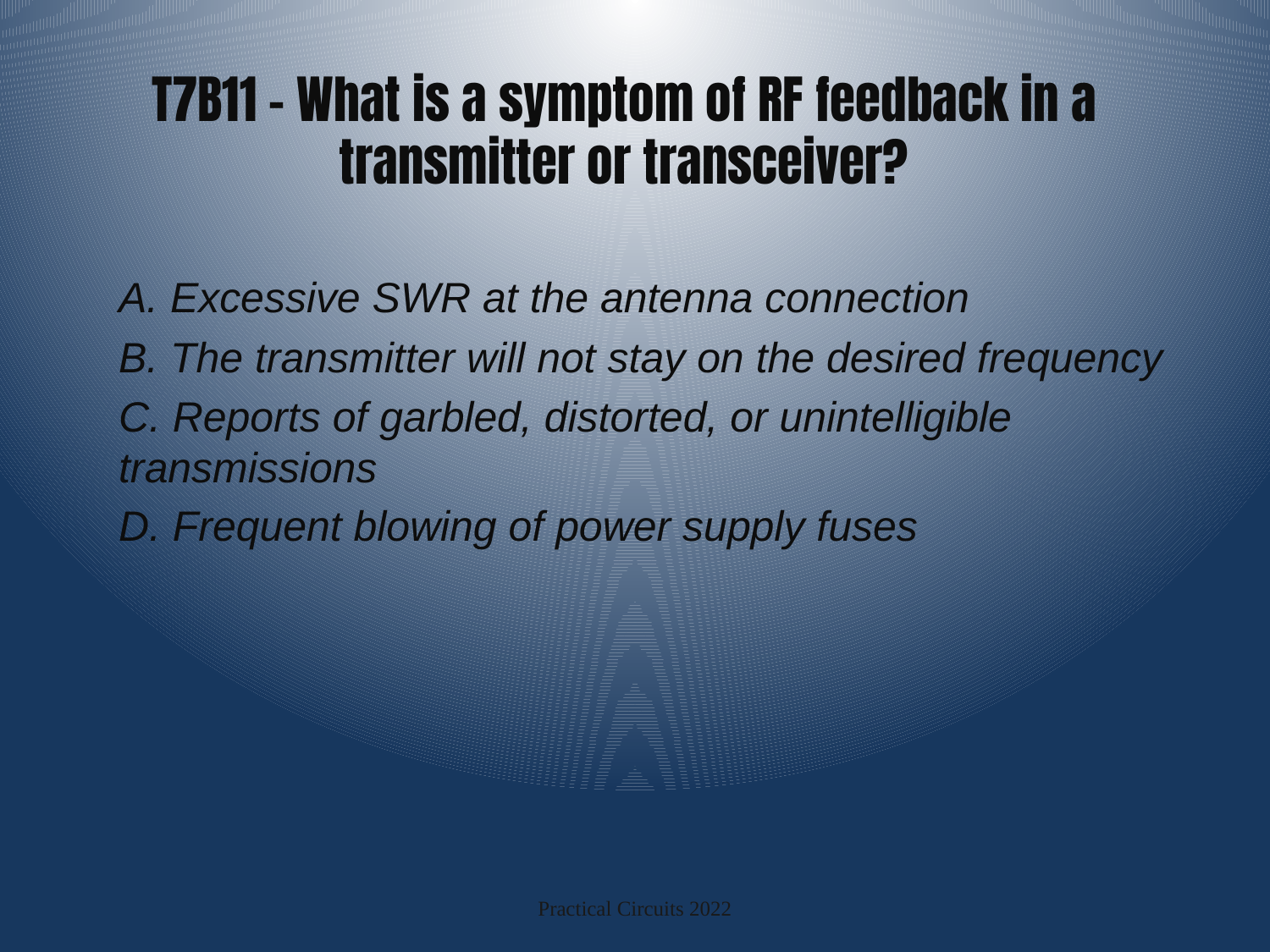

# T7B11 - What is a symptom of RF feedback in a transmitter or transceiver?
A. Excessive SWR at the antenna connection
B. The transmitter will not stay on the desired frequency
C. Reports of garbled, distorted, or unintelligible transmissions
D. Frequent blowing of power supply fuses

Practical Circuits 2022